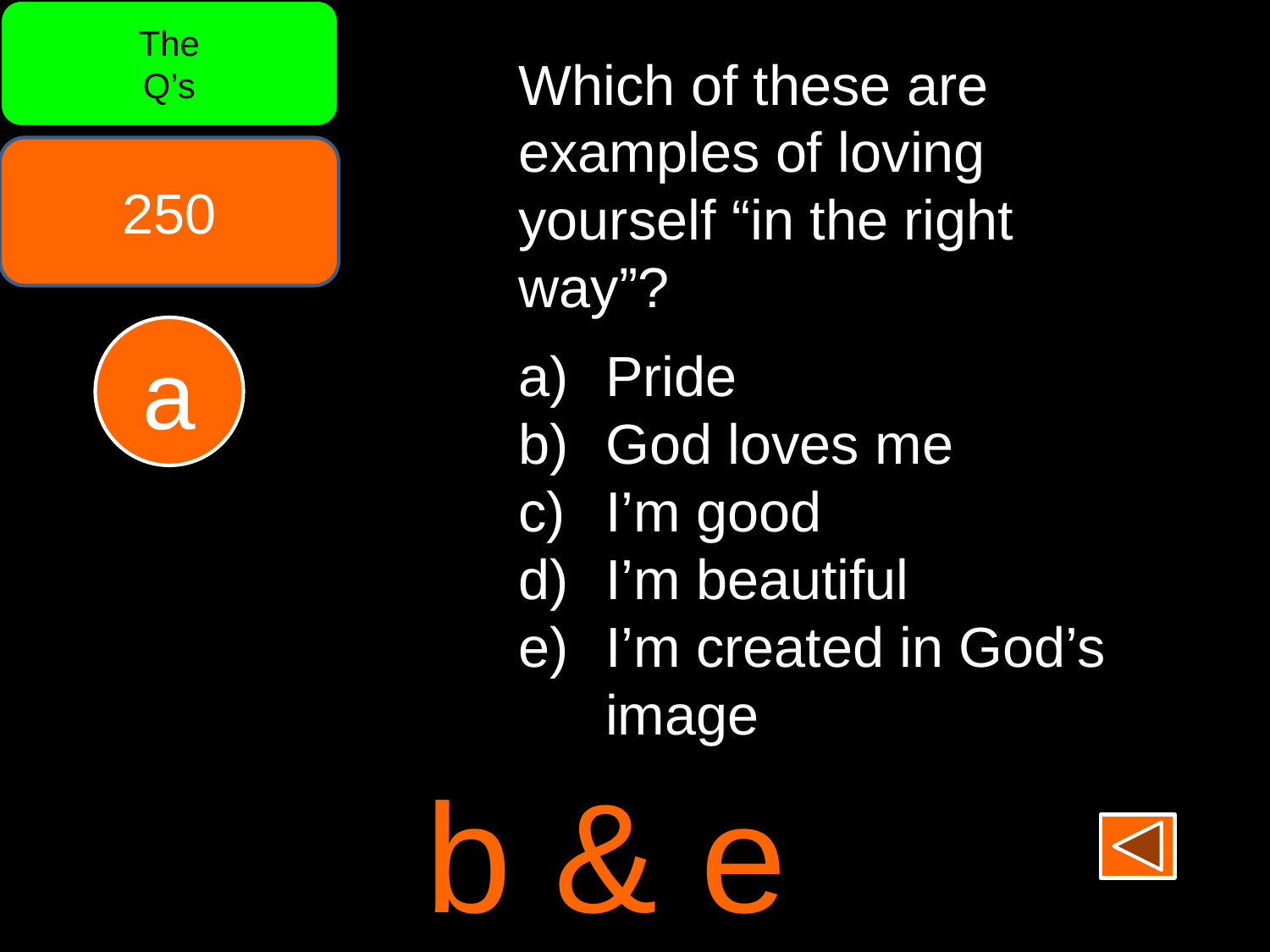

The
Q’s
Which of these are
examples of loving
yourself “in the right
way”?

 Pride
 God loves me
 I’m good
 I’m beautiful
 I’m created in God’s
 image
250
a
b & e